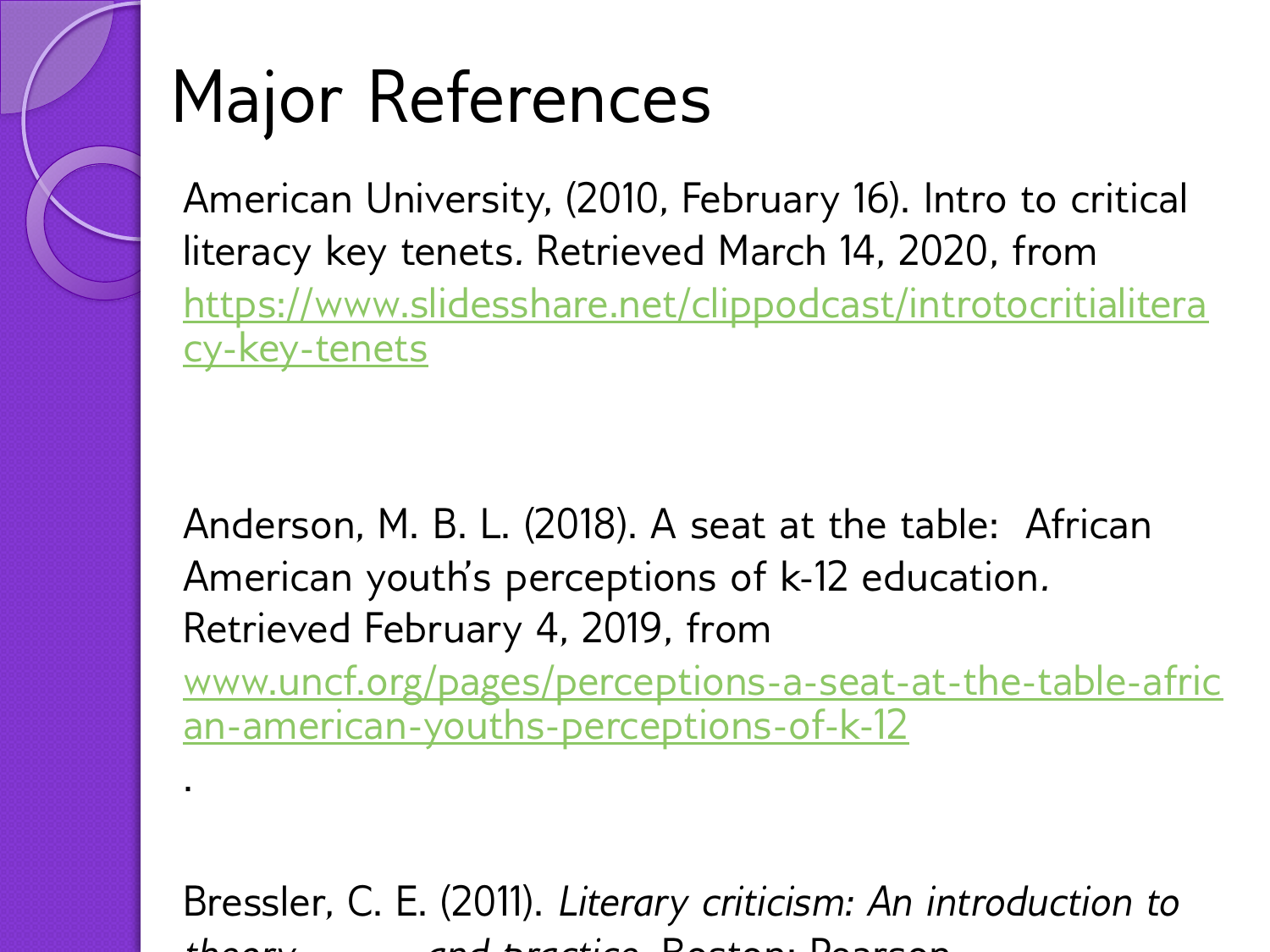

# Major References
American University, (2010, February 16). Intro to critical 	literacy key tenets. Retrieved March 14, 2020, from 	https://www.slidesshare.net/clippodcast/introtocriti	aliteracy-key-tenets

Anderson, M. B. L. (2018). A seat at the table:  African 	American youth’s perceptions of k-12 education. 	Retrieved February 4, 2019, from 	www.uncf.org/pages/perceptions-a-seat-at-the-	table-african-american-youths-perceptions-of-k-	12.

Bressler, C. E. (2011). Literary criticism: An introduction to theory 	and practice. Boston: Pearson.